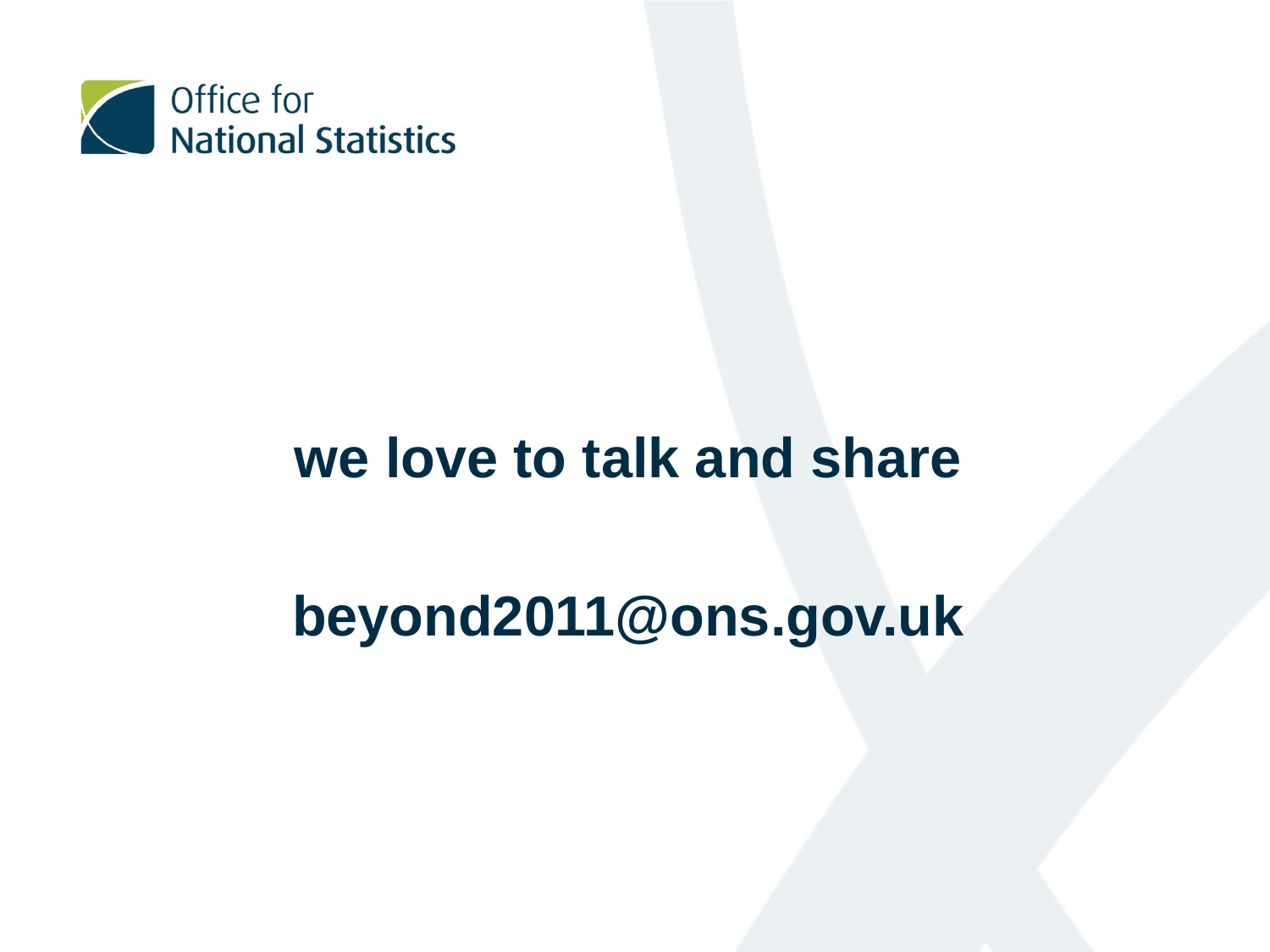

we love to talk and share

beyond2011@ons.gov.uk